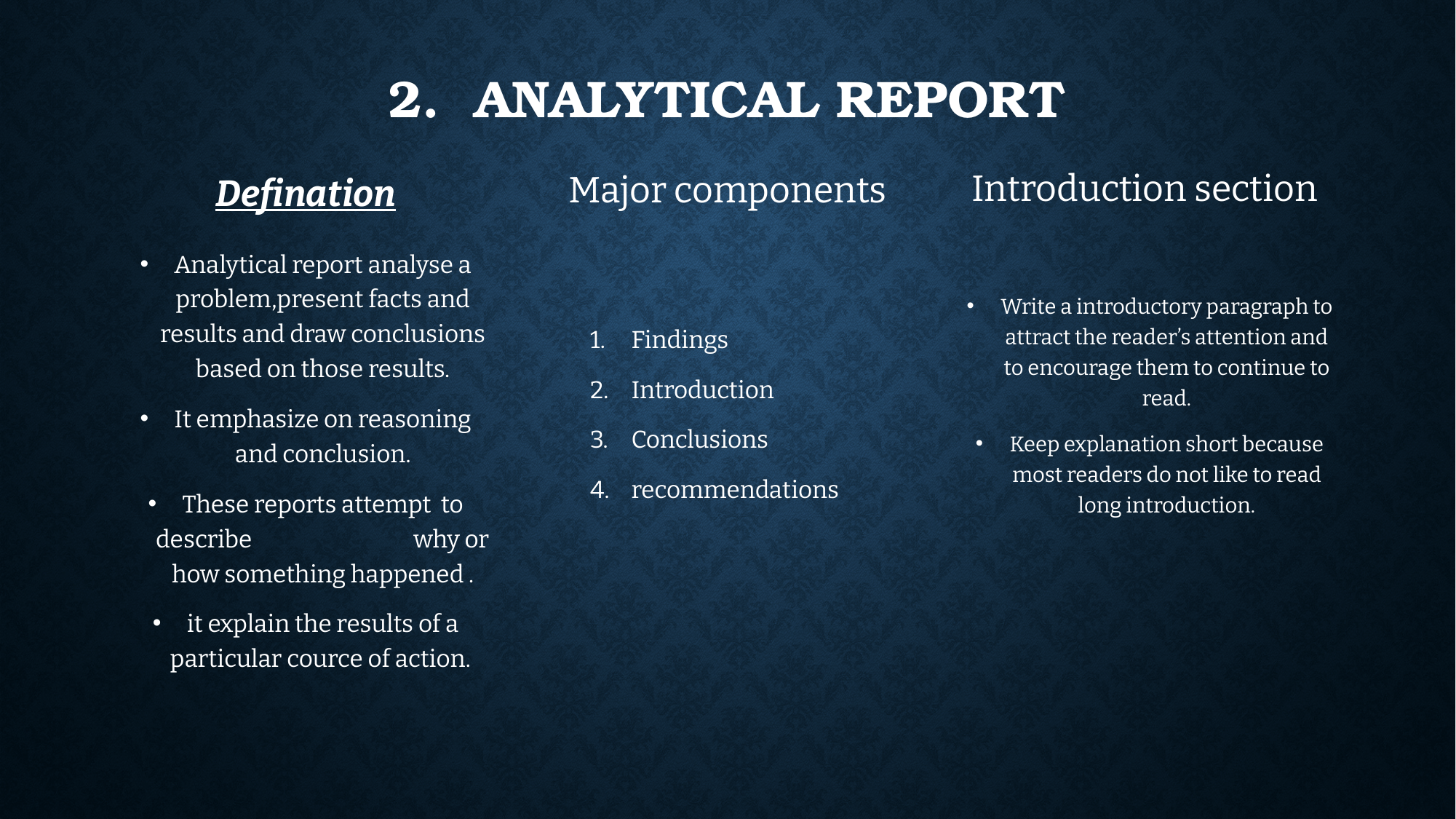

# 2.  Analytical report
Introduction section
Major components
Defination
Analytical report analyse a problem,present facts and results and draw conclusions based on those results.
It emphasize on reasoning and conclusion.
These reports attempt  to describe                                 why or how something happened .
it explain the results of a particular cource of action.
Write a introductory paragraph to attract the reader’s attention and to encourage them to continue to read.
Keep explanation short because most readers do not like to read long introduction.

Findings
Introduction
Conclusions
recommendations